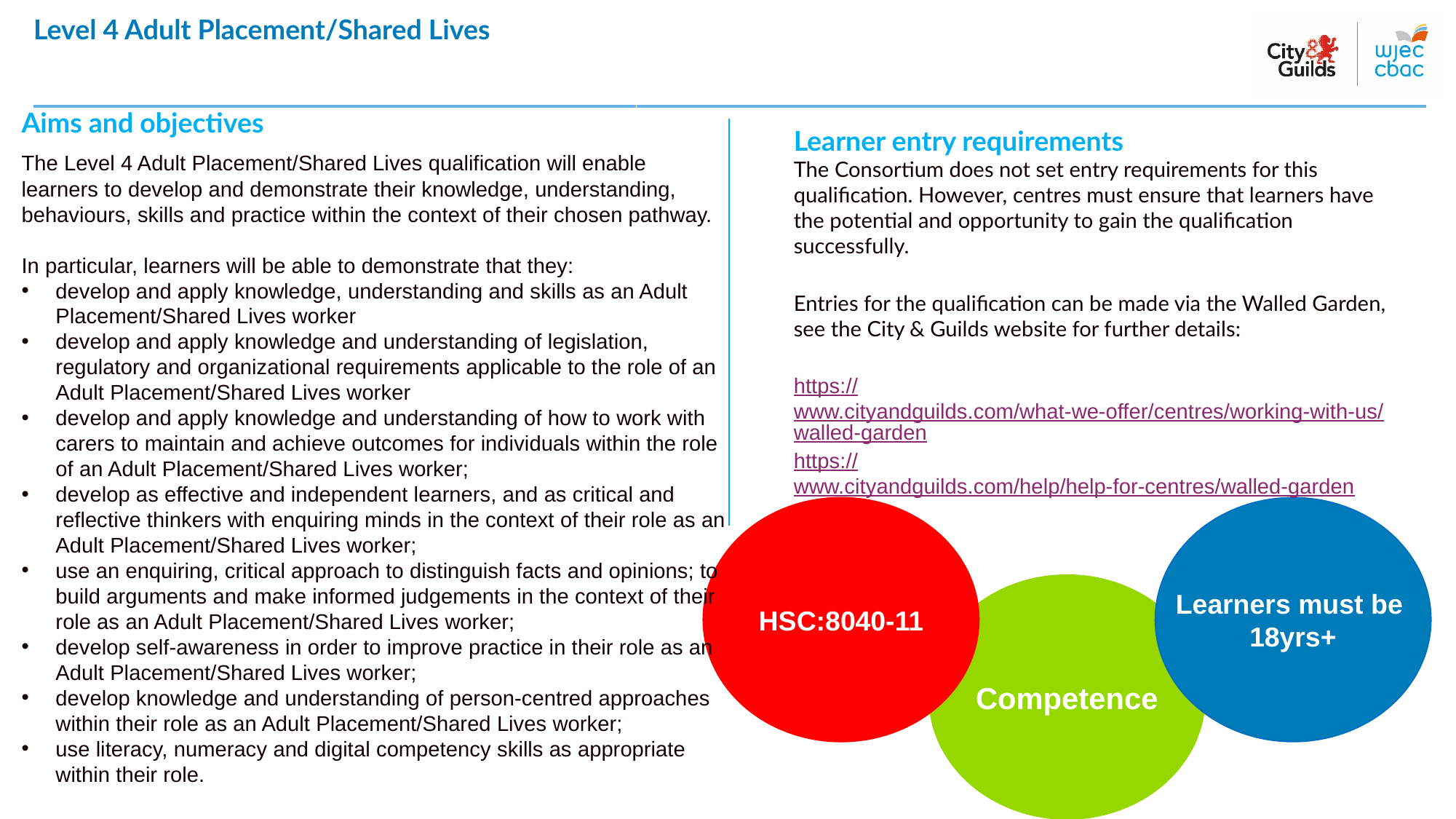

# Level 4 Adult Placement/Shared Lives
Aims and objectives

Learner entry requirements
The Consortium does not set entry requirements for this
qualification. However, centres must ensure that learners have
the potential and opportunity to gain the qualification successfully.

Entries for the qualification can be made via the Walled Garden, see the City & Guilds website for further details:

https://www.cityandguilds.com/what-we-offer/centres/working-with-us/walled-garden
https://www.cityandguilds.com/help/help-for-centres/walled-garden
The Level 4 Adult Placement/Shared Lives qualification will enable learners to develop and demonstrate their knowledge, understanding, behaviours, skills and practice within the context of their chosen pathway.

In particular, learners will be able to demonstrate that they:
develop and apply knowledge, understanding and skills as an Adult Placement/Shared Lives worker
develop and apply knowledge and understanding of legislation, regulatory and organizational requirements applicable to the role of an Adult Placement/Shared Lives worker
develop and apply knowledge and understanding of how to work with carers to maintain and achieve outcomes for individuals within the role of an Adult Placement/Shared Lives worker;
develop as effective and independent learners, and as critical and reflective thinkers with enquiring minds in the context of their role as an Adult Placement/Shared Lives worker;
use an enquiring, critical approach to distinguish facts and opinions; to build arguments and make informed judgements in the context of their role as an Adult Placement/Shared Lives worker;
develop self-awareness in order to improve practice in their role as an Adult Placement/Shared Lives worker;
develop knowledge and understanding of person-centred approaches within their role as an Adult Placement/Shared Lives worker;
use literacy, numeracy and digital competency skills as appropriate within their role.
HSC:8040-11
Learners must be
18yrs+
Competence